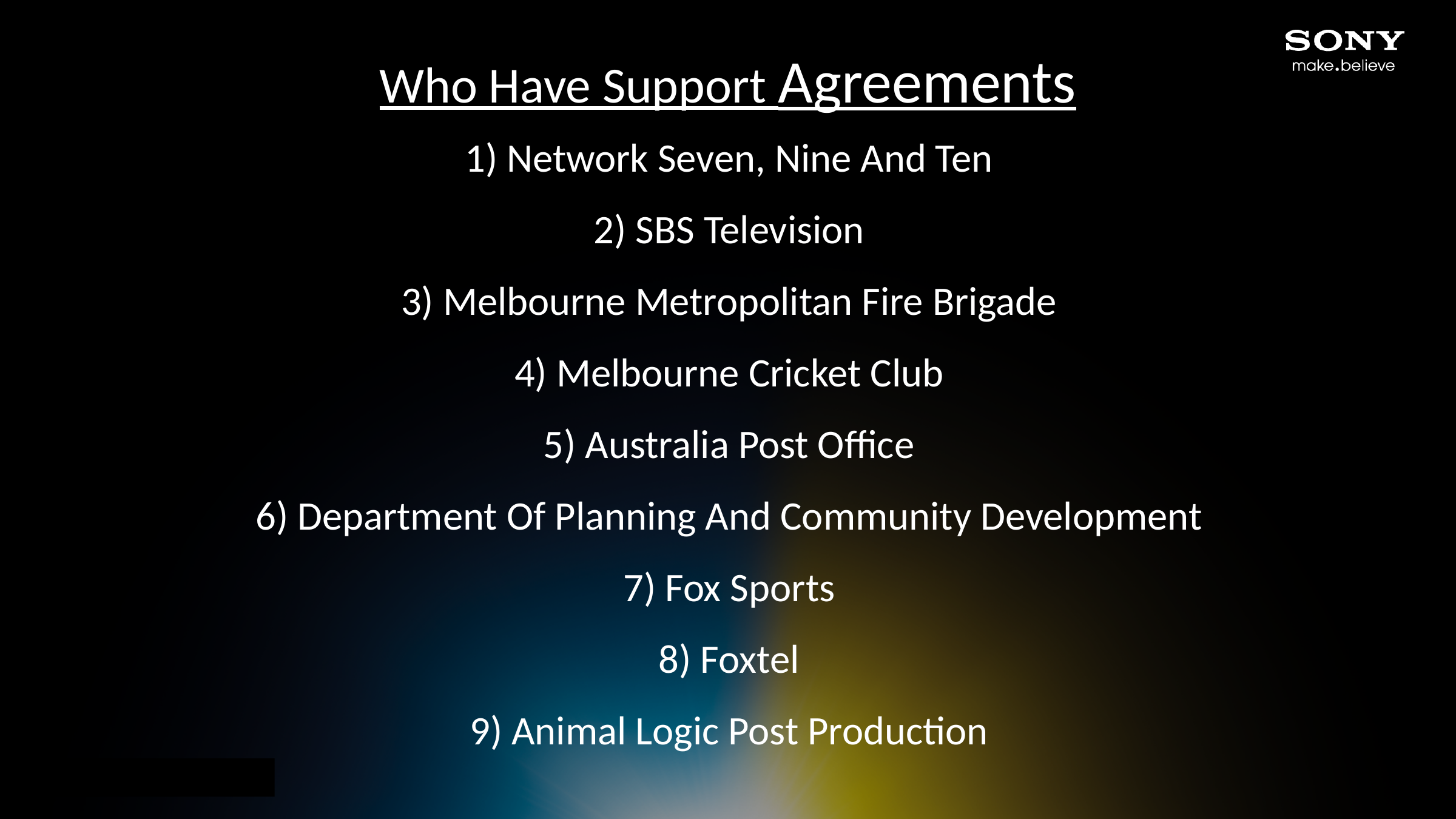

Who Have Support Agreements

1) Network Seven, Nine And Ten
2) SBS Television
3) Melbourne Metropolitan Fire Brigade
4) Melbourne Cricket Club
5) Australia Post Office
6) Department Of Planning And Community Development
7) Fox Sports
8) Foxtel
9) Animal Logic Post Production